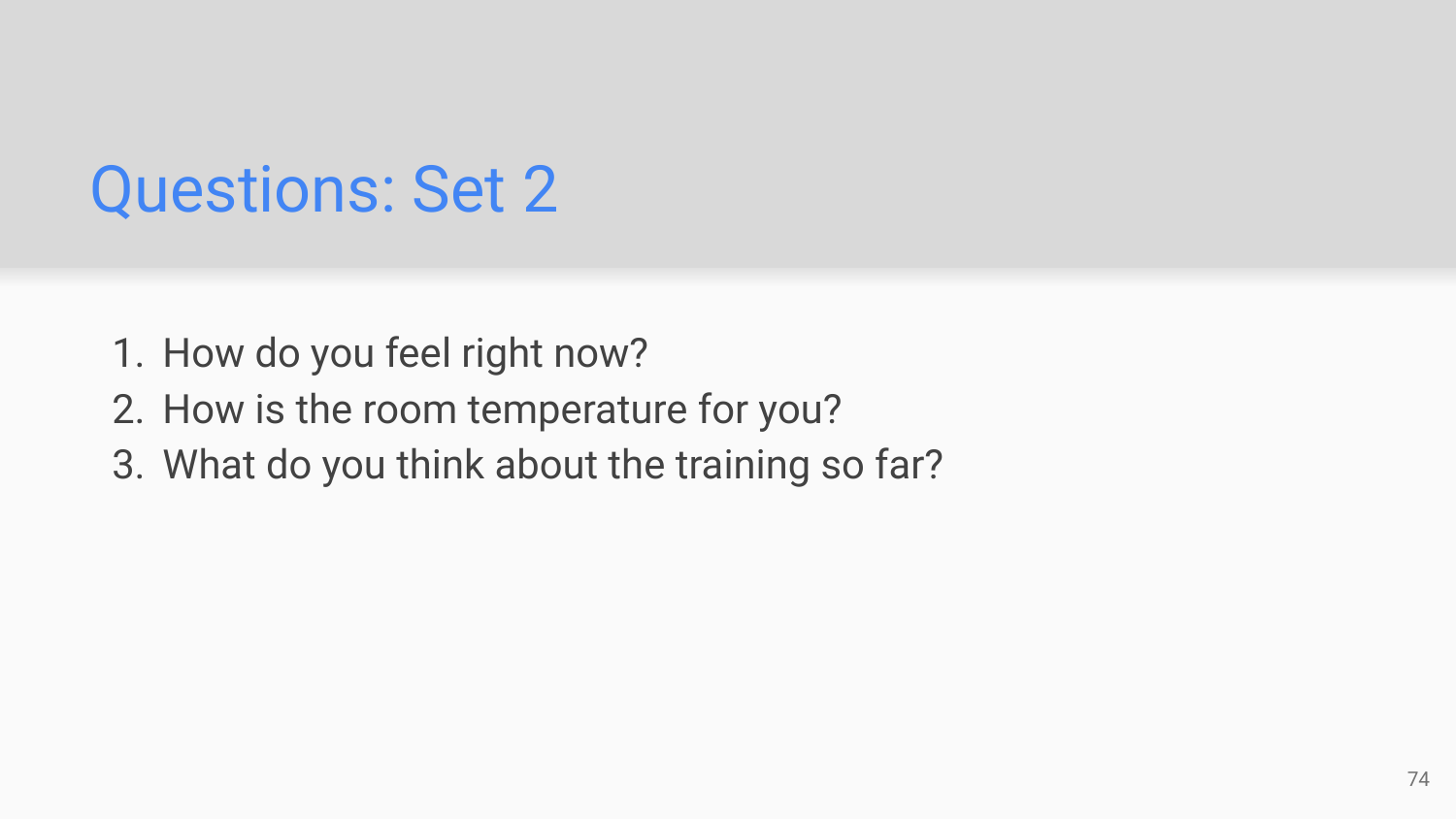

# Questions: Set 2
How do you feel right now?
How is the room temperature for you?
What do you think about the training so far?
74